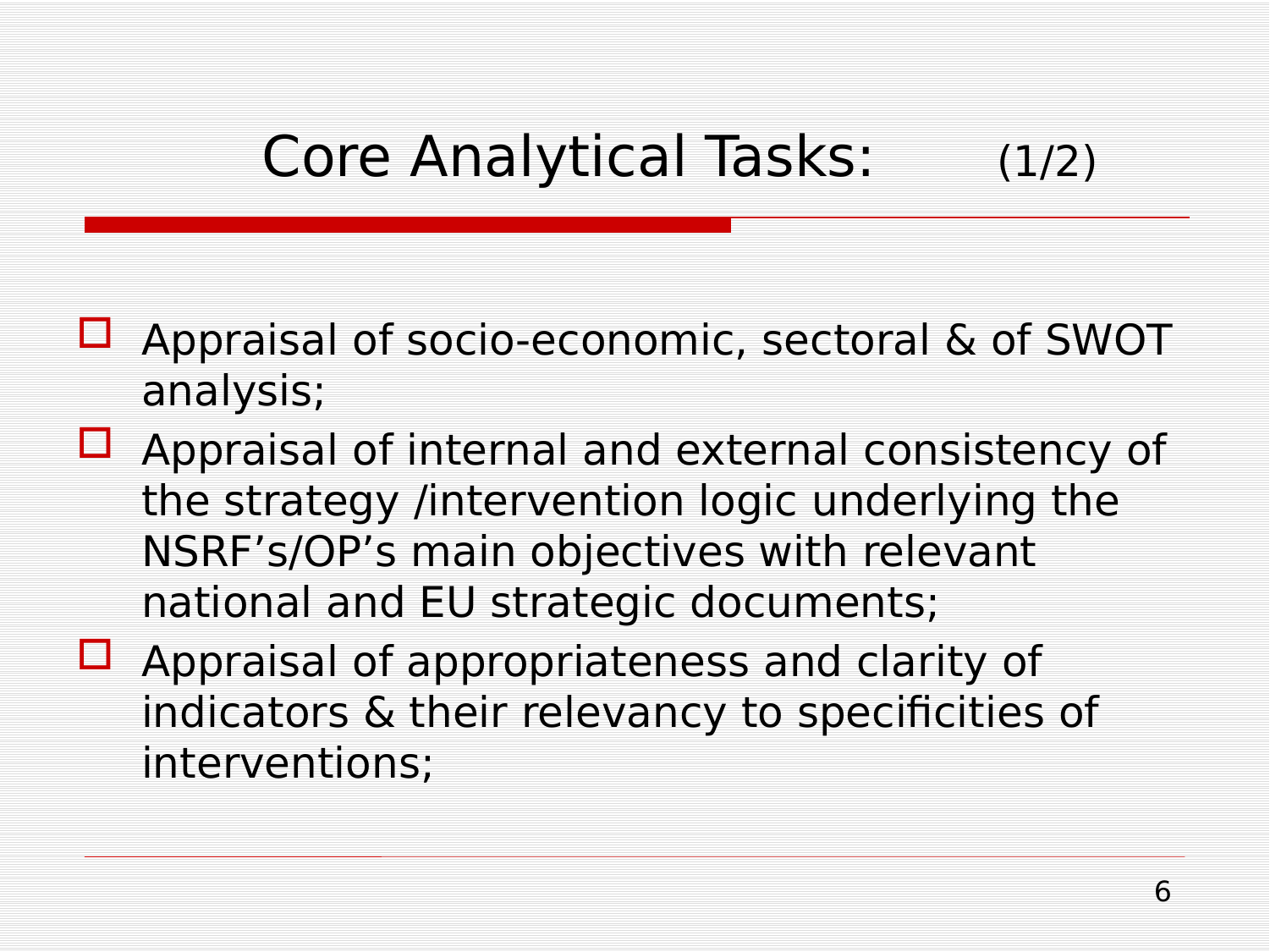

# Core Analytical Tasks:      (1/2)
Appraisal of socio-economic, sectoral & of SWOT analysis;
Appraisal of internal and external consistency of the strategy /intervention logic underlying the NSRF’s/OP’s main objectives with relevant national and EU strategic documents;
Appraisal of appropriateness and clarity of indicators & their relevancy to specificities of interventions;
6